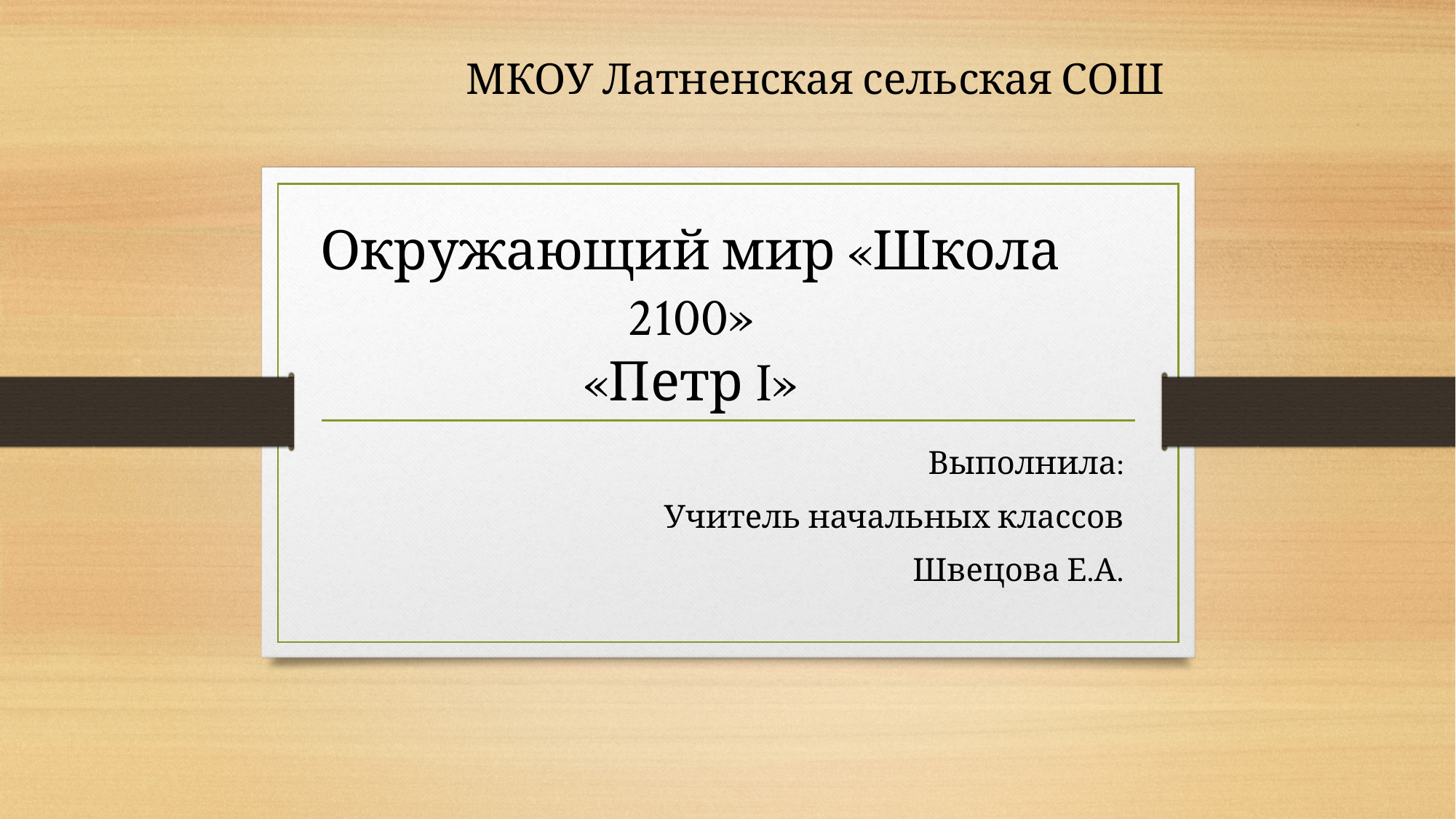

МКОУ Латненская сельская СОШ
Окружающий мир «Школа 2100»
«Петр I»

Выполнила:
     Учитель начальных классов
Швецова Е.А.